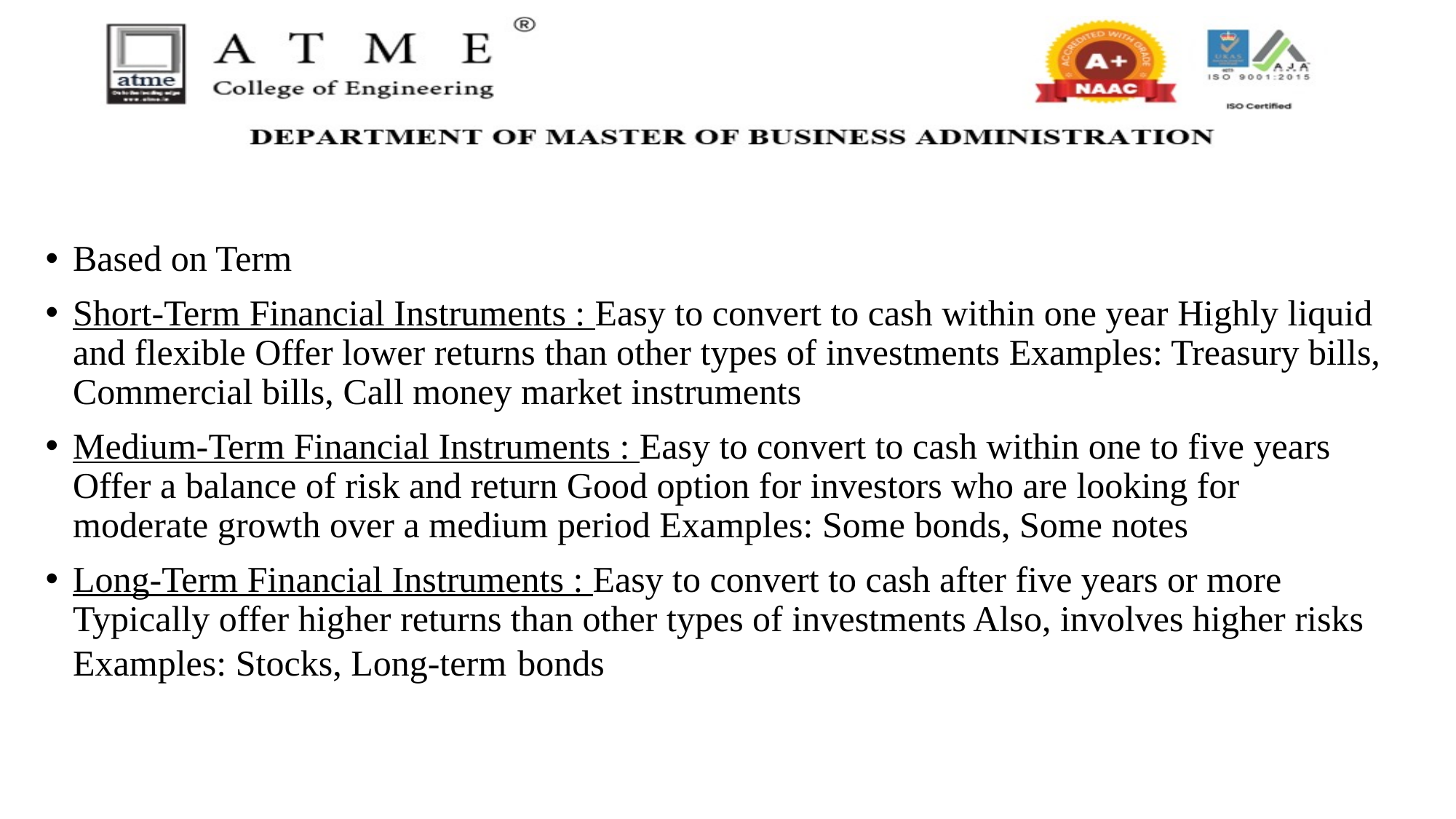

Based on Term
Short-Term Financial Instruments : Easy to convert to cash within one year Highly liquid and flexible Offer lower returns than other types of investments Examples: Treasury bills, Commercial bills, Call money market instruments
Medium-Term Financial Instruments : Easy to convert to cash within one to five years Offer a balance of risk and return Good option for investors who are looking for moderate growth over a medium period Examples: Some bonds, Some notes
Long-Term Financial Instruments : Easy to convert to cash after five years or more Typically offer higher returns than other types of investments Also, involves higher risks Examples: Stocks, Long-term bonds